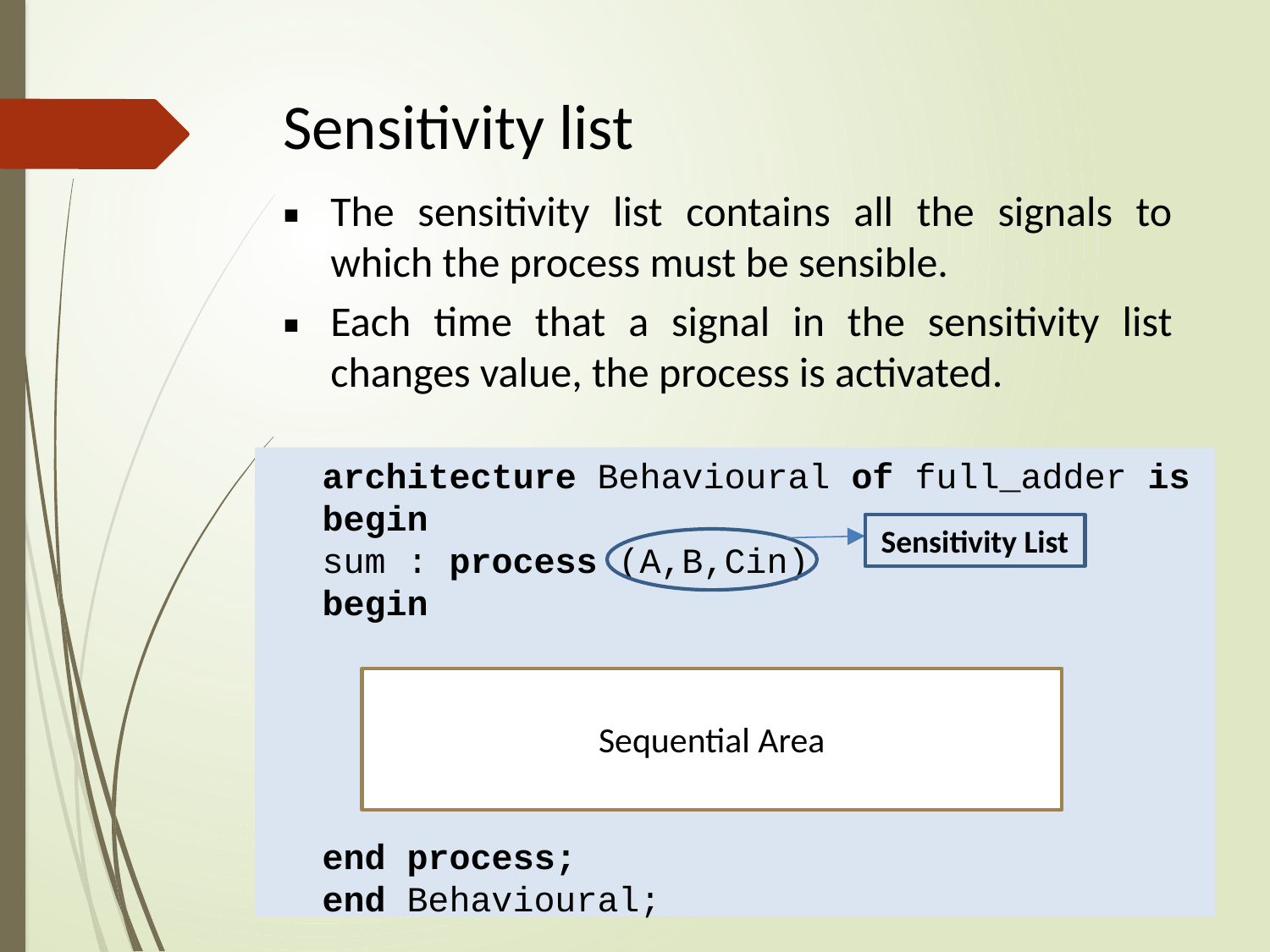

# Sensitivity list
The sensitivity list contains all the signals to which the process must be sensible.
Each time that a signal in the sensitivity list changes value, the process is activated.
architecture Behavioural of full_adder is
begin
sum : process (A,B,Cin)
begin

end process;
end Behavioural;

Sensitivity List

Sequential Area